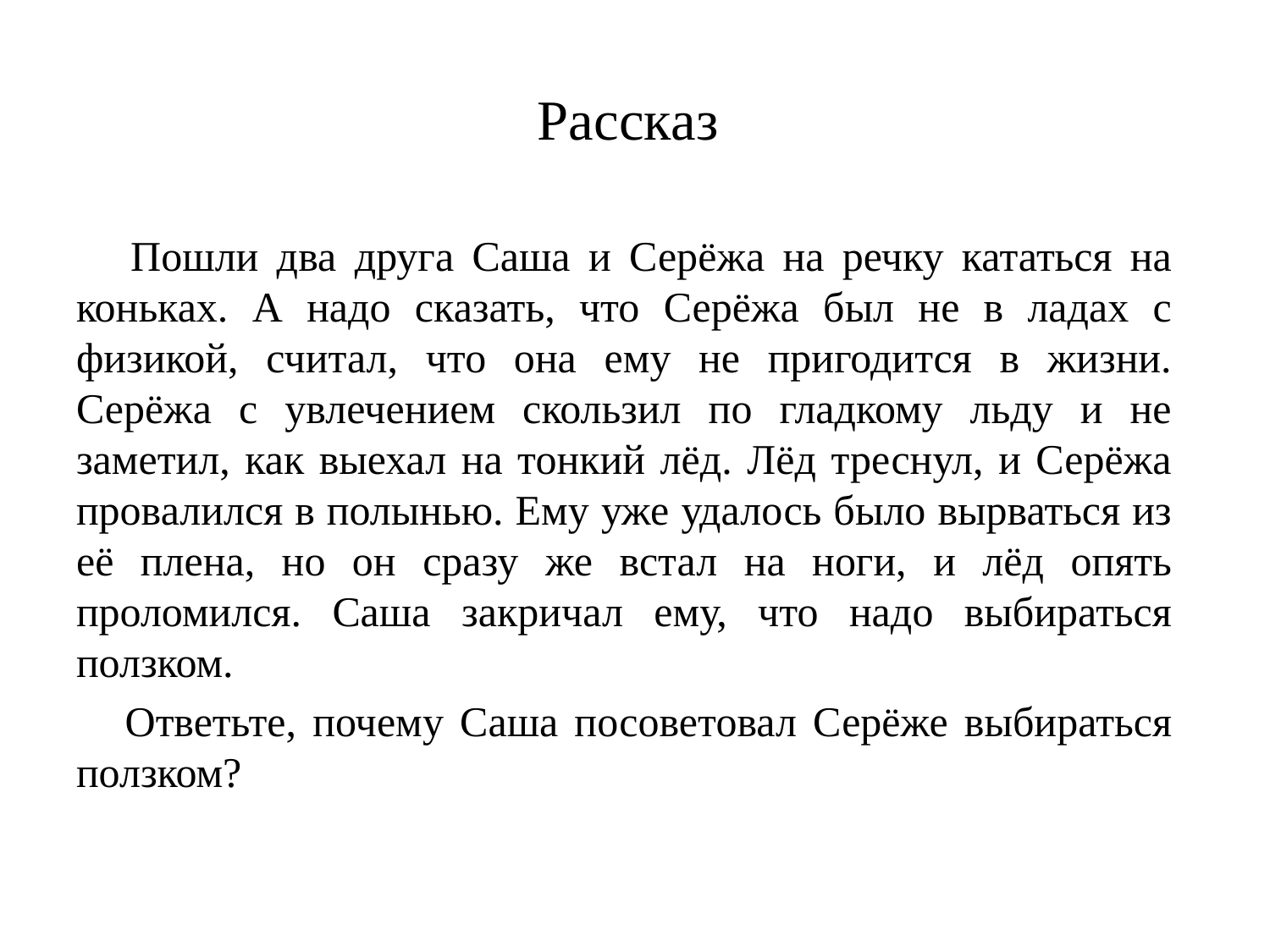

# Рассказ
   Пошли два друга Саша и Серёжа на речку кататься на коньках. А надо сказать, что Серёжа был не в ладах с физикой, считал, что она ему не пригодится в жизни. Серёжа с увлечением скользил по гладкому льду и не заметил, как выехал на тонкий лёд. Лёд треснул, и Серёжа провалился в полынью. Ему уже удалось было вырваться из её плена, но он сразу же встал на ноги, и лёд опять проломился. Саша закричал ему, что надо выбираться ползком.
   Ответьте, почему Саша посоветовал Серёже выбираться ползком?